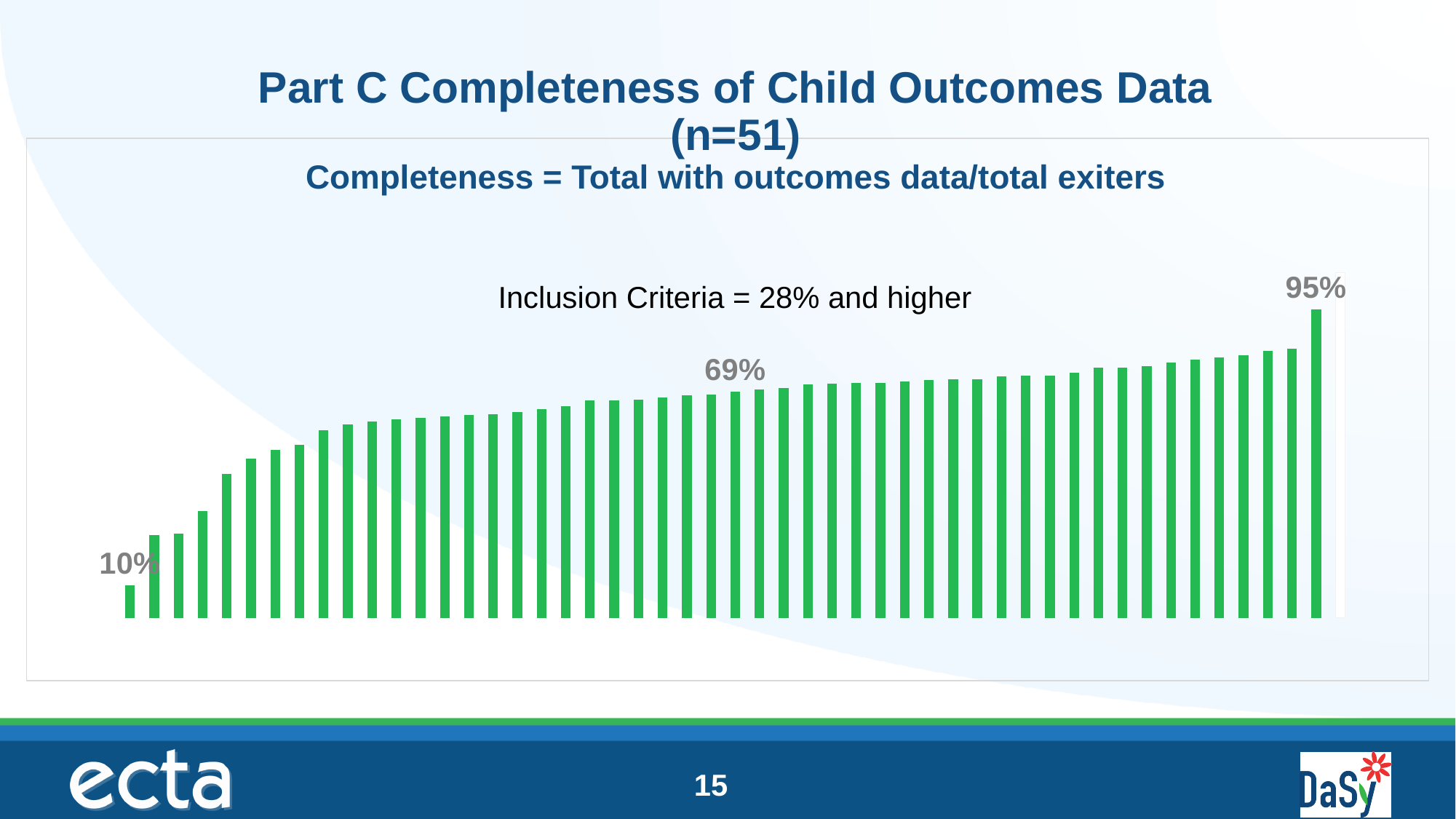

# Part C Completeness of Child Outcomes Data (n=51) Completeness = Total with outcomes data/total exiters

### Chart

| Category |  |
|---|---|
Inclusion Criteria = 28% and higher
15